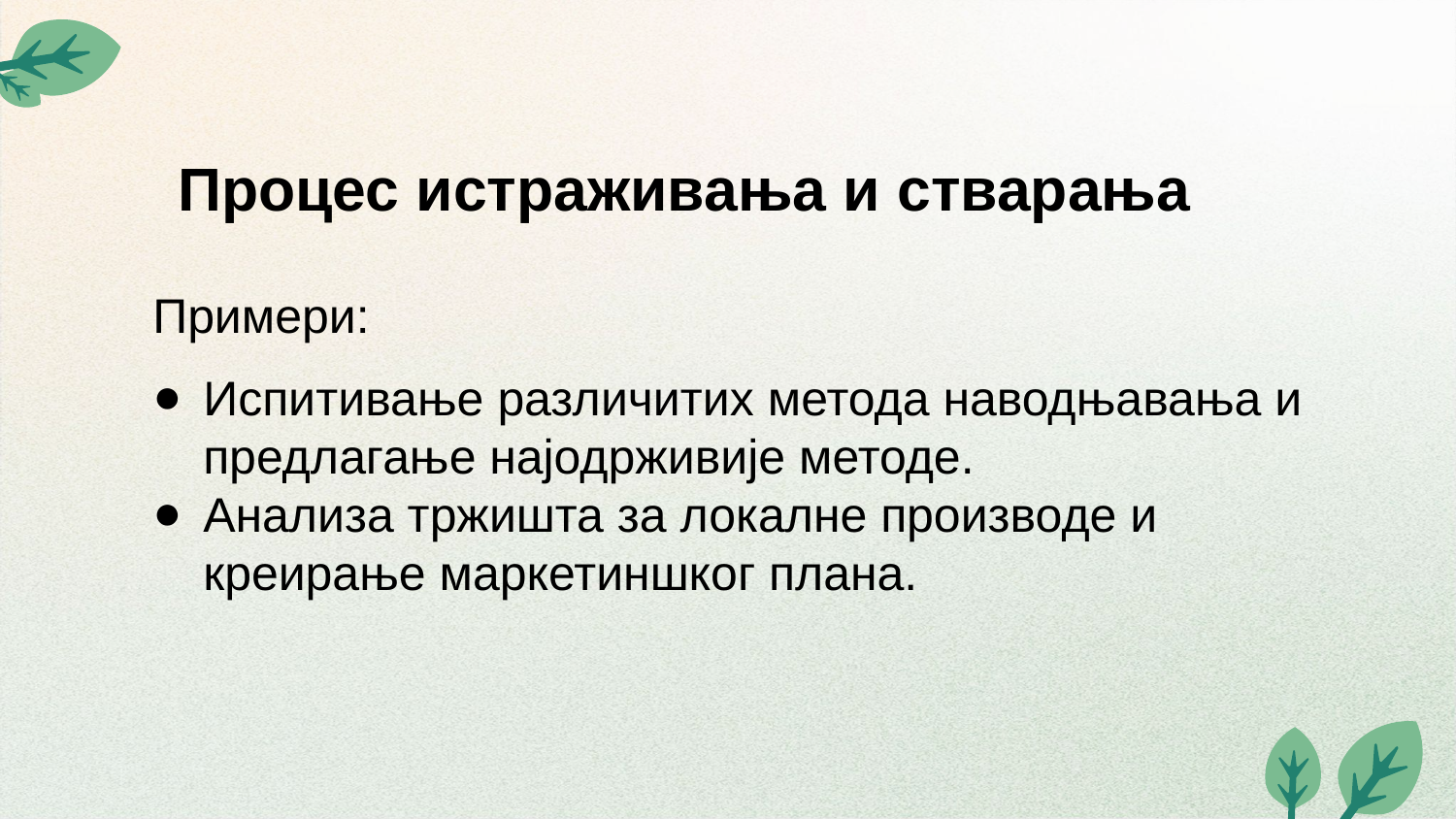

# Процес истраживања и стварања
Примери:

Испитивање различитих метода наводњавања и предлагање најодрживије методе.
Анализа тржишта за локалне производе и креирање маркетиншког плана.